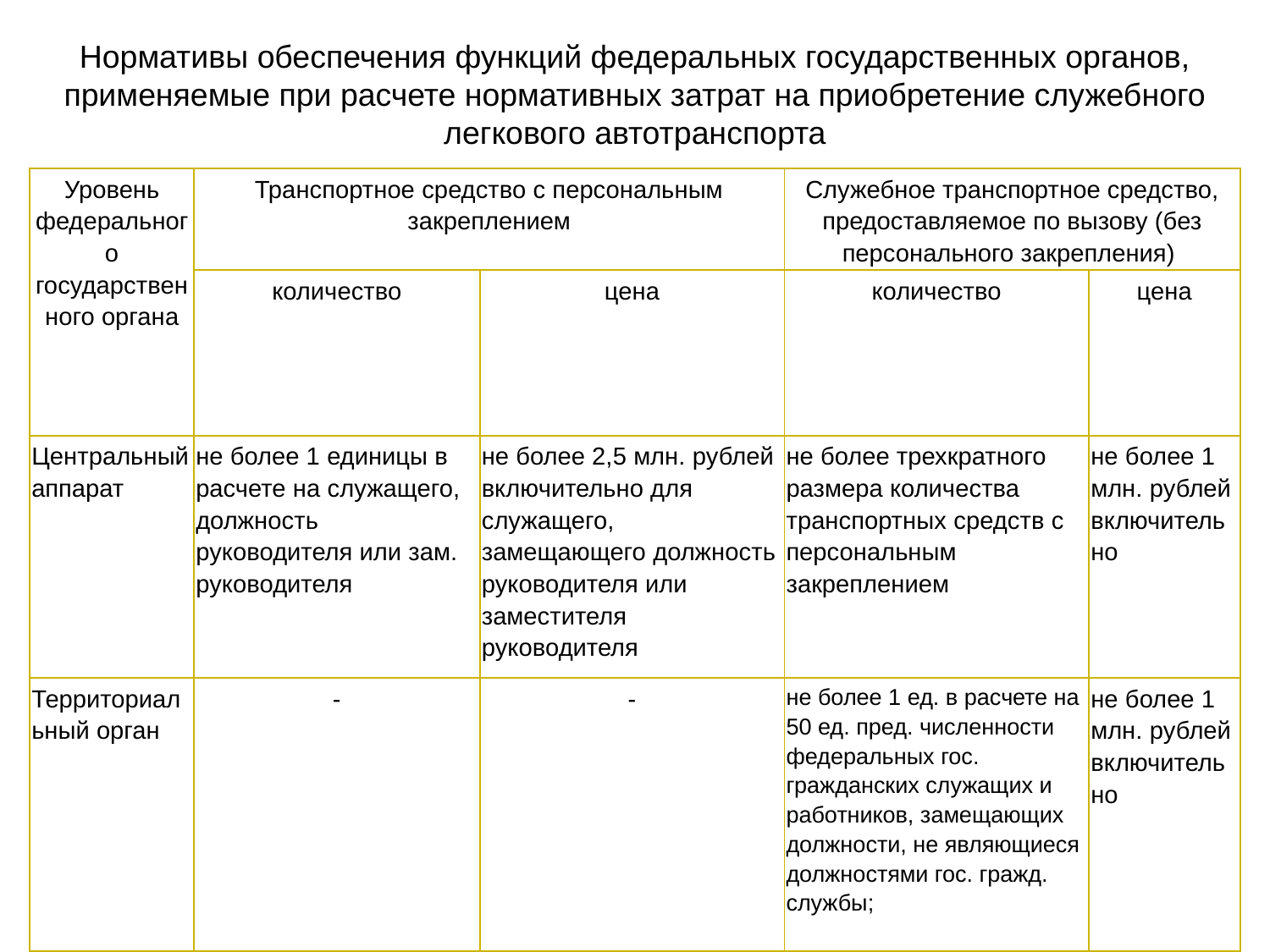

Нормативы обеспечения функций федеральных государственных органов, применяемые при расчете нормативных затрат на приобретение служебного легкового автотранспорта
| Уровень федерального государственного органа | Транспортное средство с персональным закреплением |  | Служебное транспортное средство, предоставляемое по вызову (без персонального закрепления) |  |
| --- | --- | --- | --- | --- |
|  | количество | цена | количество | цена |
| Центральный аппарат | не более 1 единицы в расчете на служащего, должность руководителя или зам. руководителя | не более 2,5 млн. рублей включительно для служащего, замещающего должность руководителя или заместителя руководителя | не более трехкратного размера количества транспортных средств с персональным закреплением | не более 1 млн. рублей включительно |
| Территориальный орган | - | - | не более 1 ед. в расчете на 50 ед. пред. численности федеральных гос. гражданских служащих и работников, замещающих должности, не являющиеся должностями гос. гражд. службы; | не более 1 млн. рублей включительно |